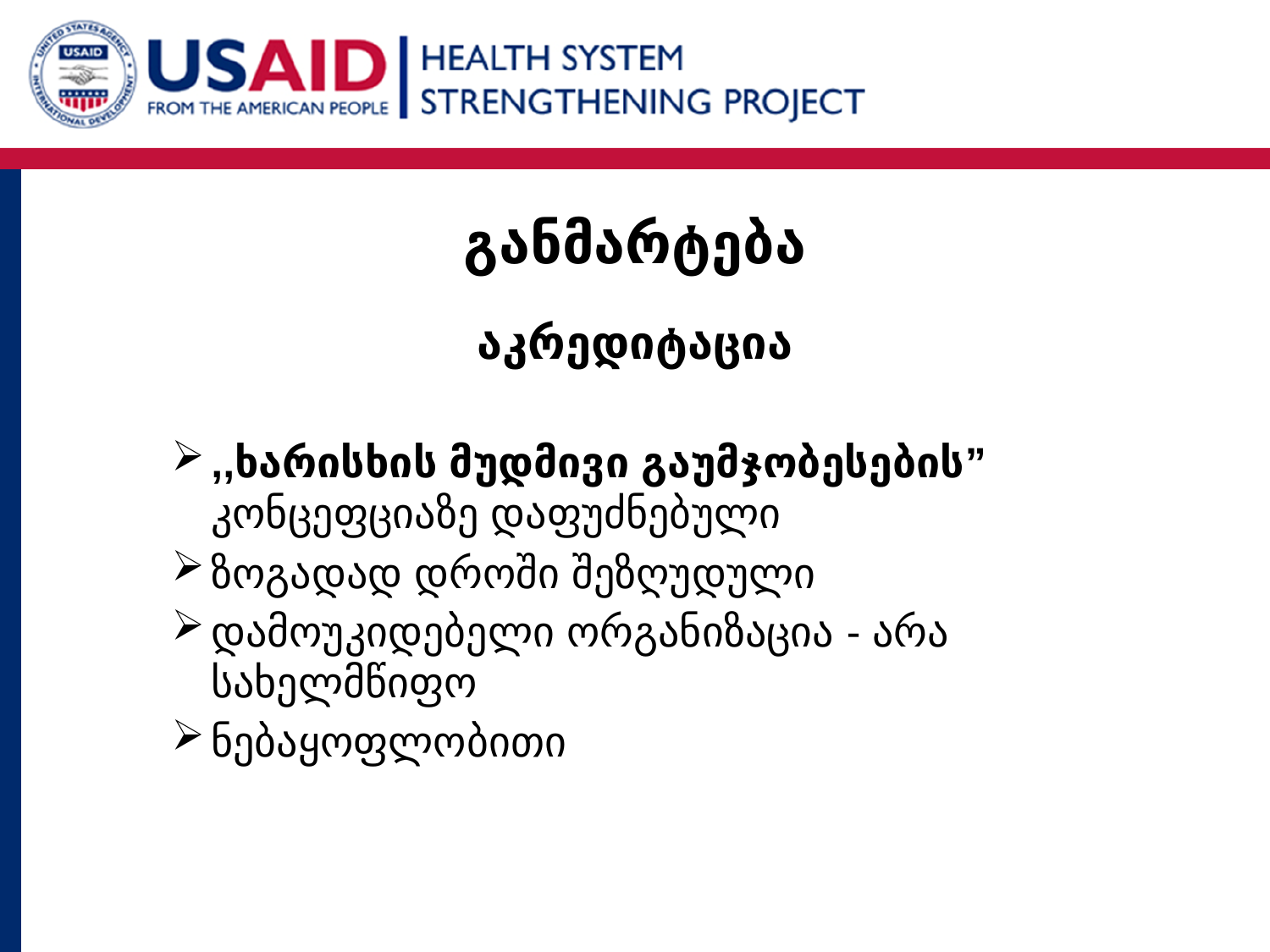

# განმარტება
აკრედიტაცია

,,ხარისხის მუდმივი გაუმჯობესების” კონცეფციაზე დაფუძნებული
ზოგადად დროში შეზღუდული
დამოუკიდებელი ორგანიზაცია - არა სახელმწიფო
ნებაყოფლობითი